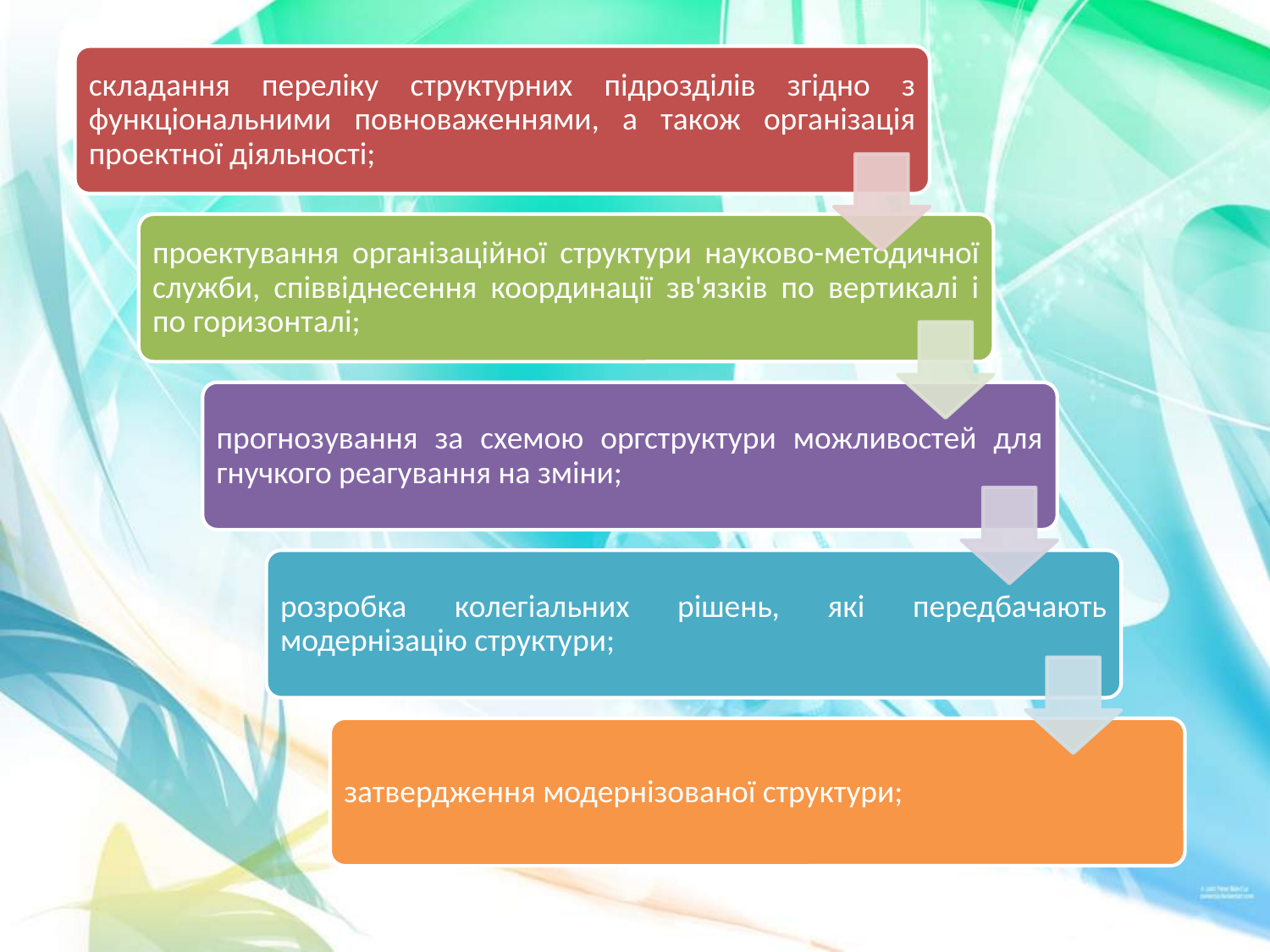

складання переліку структурних підрозділів згідно з функціональними повноваженнями, а також організація проектної діяльності;
проектування організаційної структури науково-методичної служби, співвіднесення координації зв'язків по вертикалі і по горизонталі;
прогнозування за схемою оргструктури можливостей для гнучкого реагування на зміни;
розробка колегіальних рішень, які передбачають модернізацію структури;
затвердження модернізованої структури;